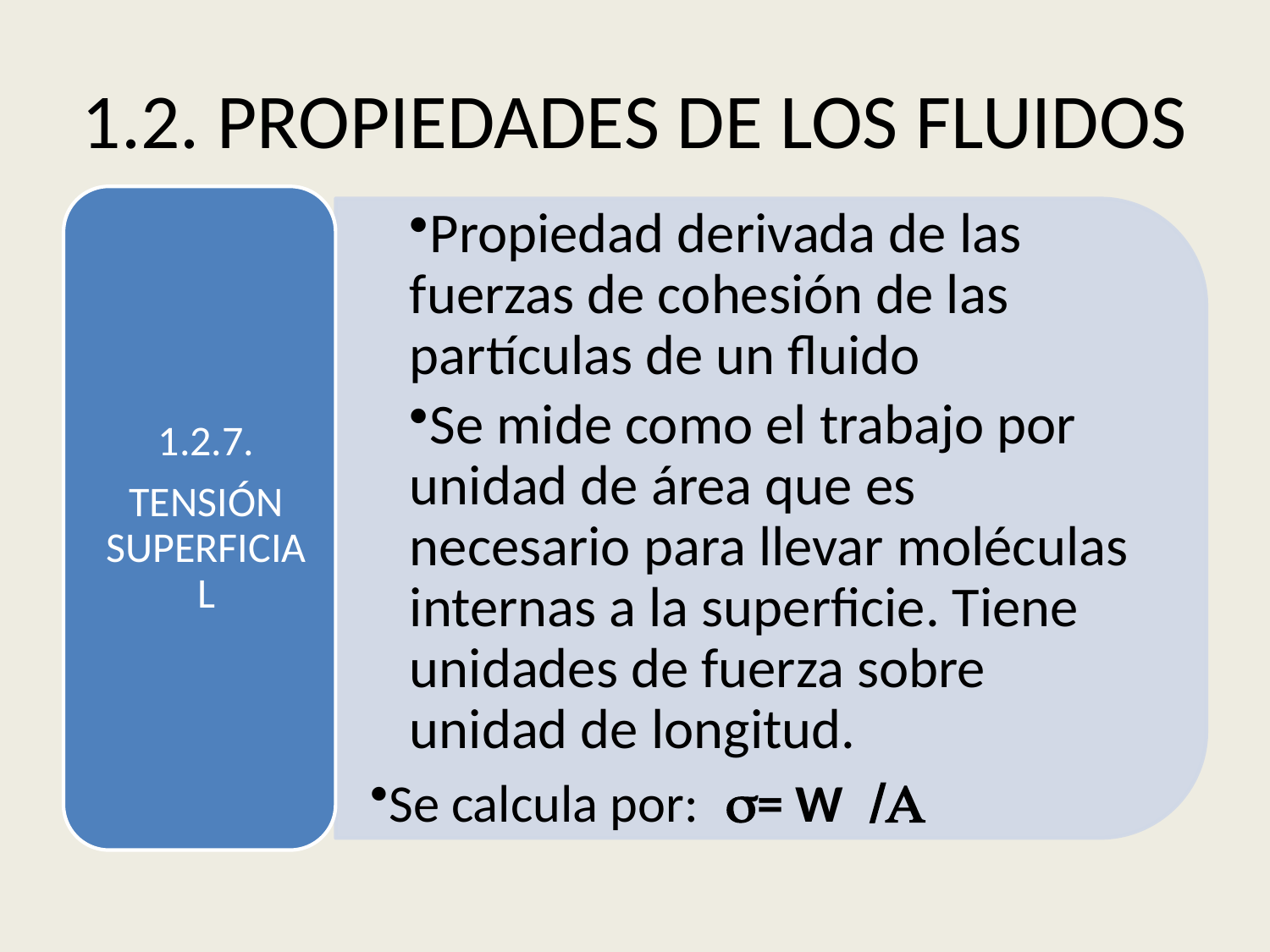

# 1.2. PROPIEDADES DE LOS FLUIDOS
Propiedad derivada de las fuerzas de cohesión de las partículas de un fluido
Se mide como el trabajo por unidad de área que es necesario para llevar moléculas internas a la superficie. Tiene unidades de fuerza sobre unidad de longitud.
Se calcula por: σ= W /Α
1.2.7.
TENSIÓN SUPERFICIAL